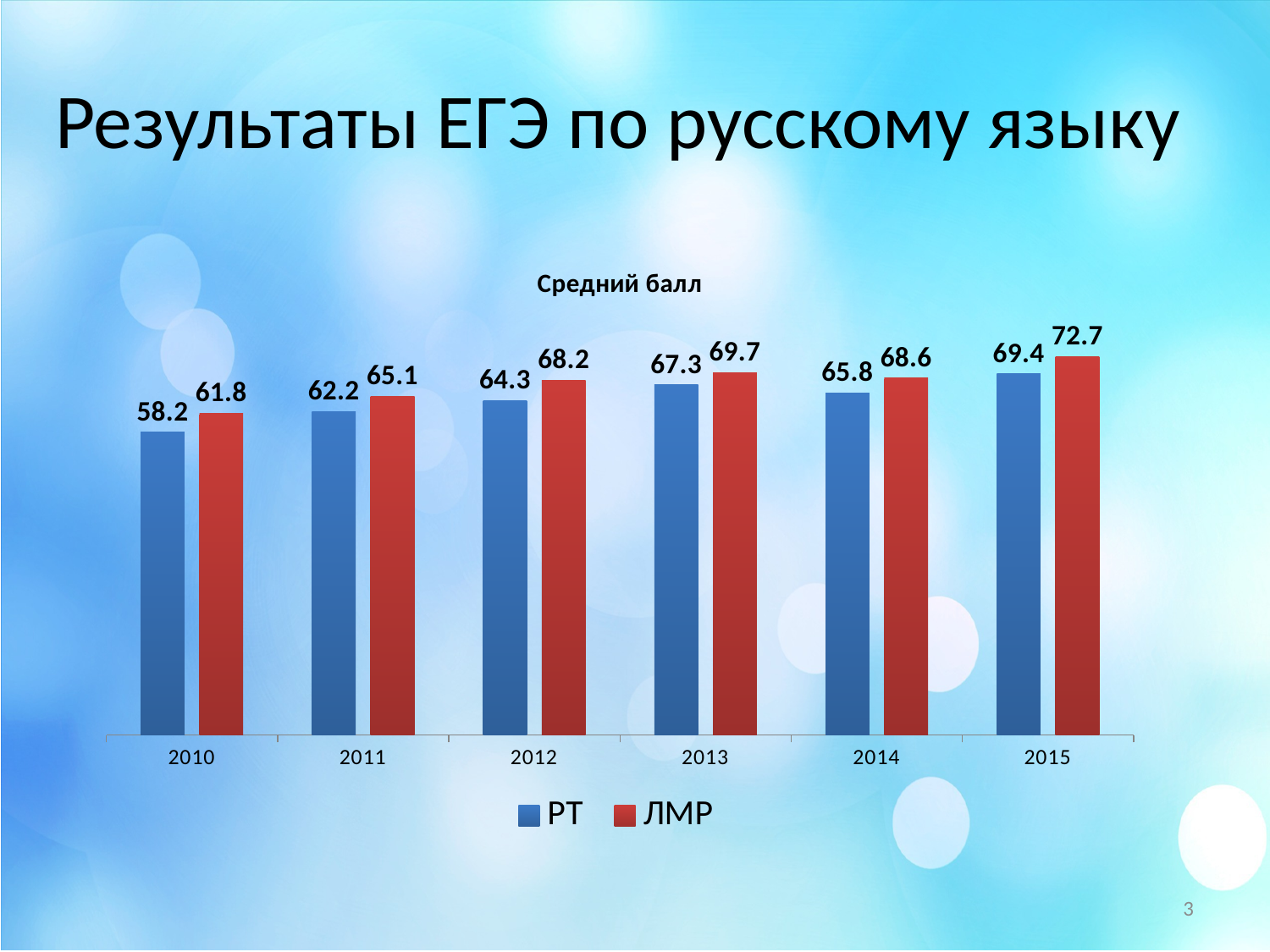

# Результаты ЕГЭ по русскому языку

### Chart: Средний балл

| Category | РТ  | ЛМР  |
|---|---|---|
| 2010 | 58.2 | 61.8 |
| 2011 | 62.2 | 65.1 |
| 2012 | 64.3 | 68.2 |
| 2013 | 67.3 | 69.7 |
| 2014 | 65.8 | 68.6 |
| 2015 | 69.4 | 72.7 |
3